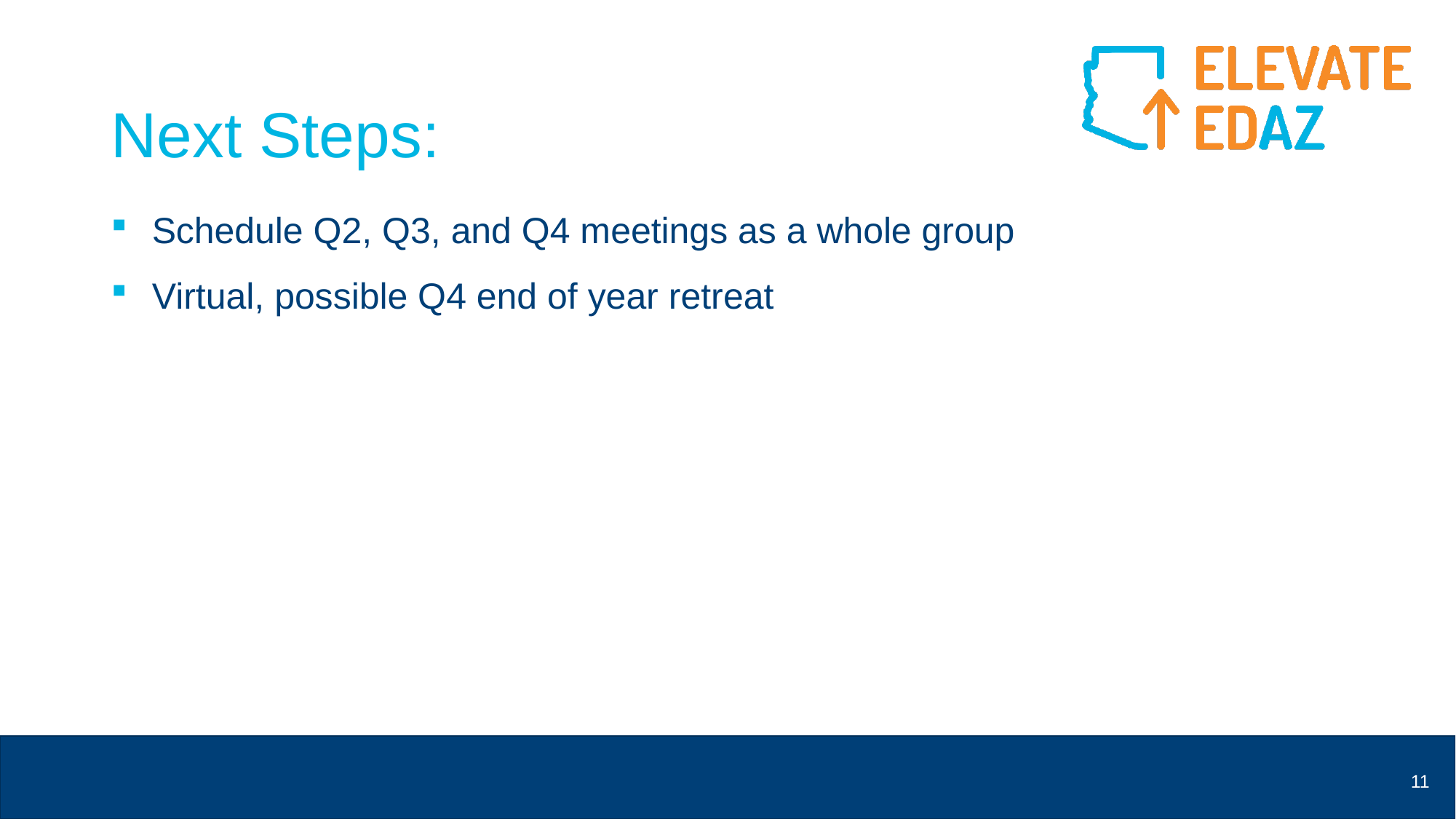

# Next Steps:
Schedule Q2, Q3, and Q4 meetings as a whole group
Virtual, possible Q4 end of year retreat

11